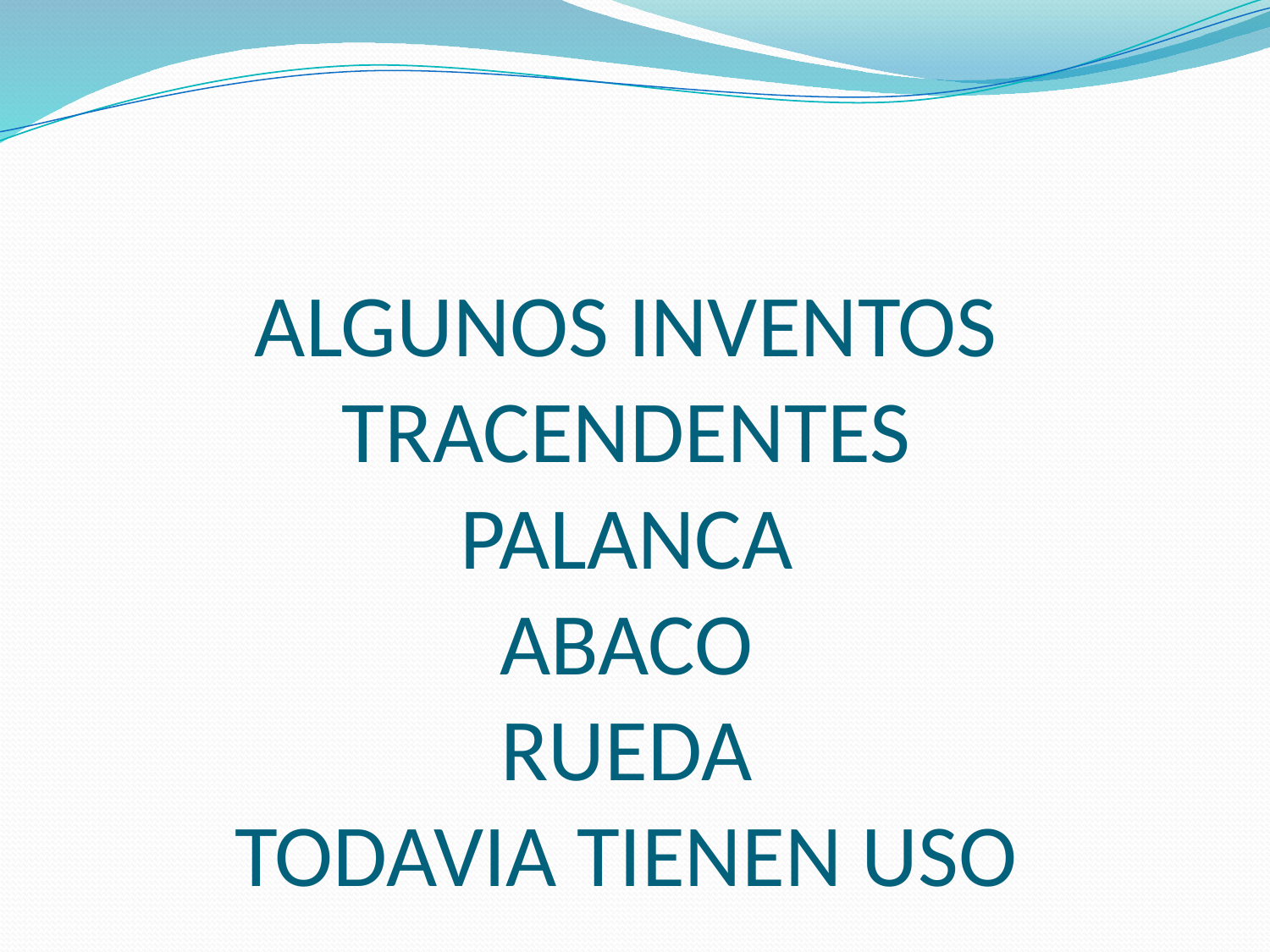

# ALGUNOS INVENTOS TRACENDENTES PALANCA ABACO RUEDA TODAVIA TIENEN USO